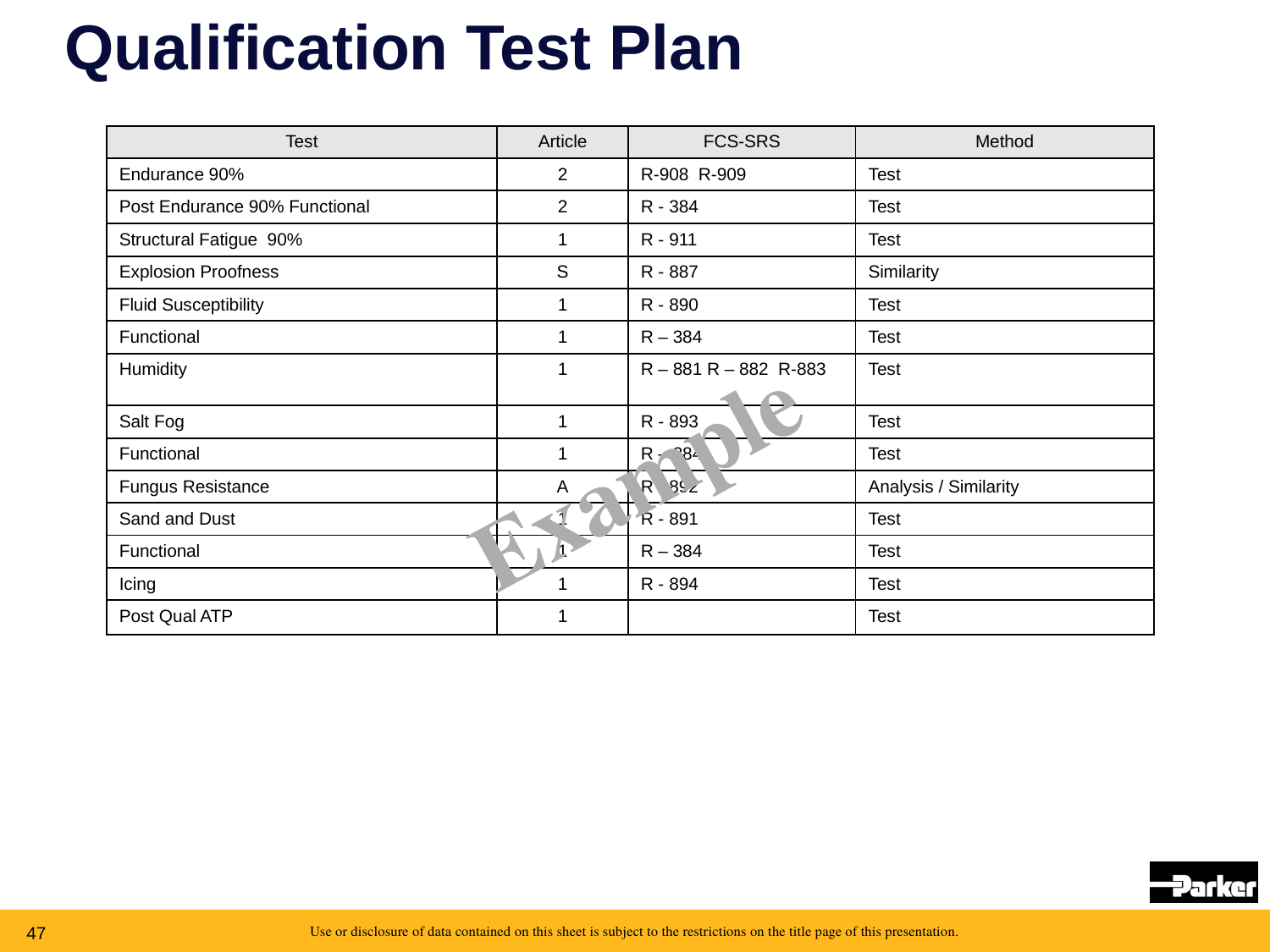

Qualification Test Plan
| Test | Article | FCS-SRS | Method |
| --- | --- | --- | --- |
| Endurance 90% | 2 | R-908 R-909 | Test |
| Post Endurance 90% Functional | 2 | R - 384 | Test |
| Structural Fatigue 90% | 1 | R - 911 | Test |
| Explosion Proofness | S | R - 887 | Similarity |
| Fluid Susceptibility | 1 | R - 890 | Test |
| Functional | 1 | R – 384 | Test |
| Humidity | 1 | R – 881 R – 882 R-883 | Test |
| Salt Fog | 1 | R - 893 | Test |
| Functional | 1 | R – 384 | Test |
| Fungus Resistance | A | R - 892 | Analysis / Similarity |
| Sand and Dust | 1 | R - 891 | Test |
| Functional | 1 | R – 384 | Test |
| Icing | 1 | R - 894 | Test |
| Post Qual ATP | 1 |  | Test |
Example